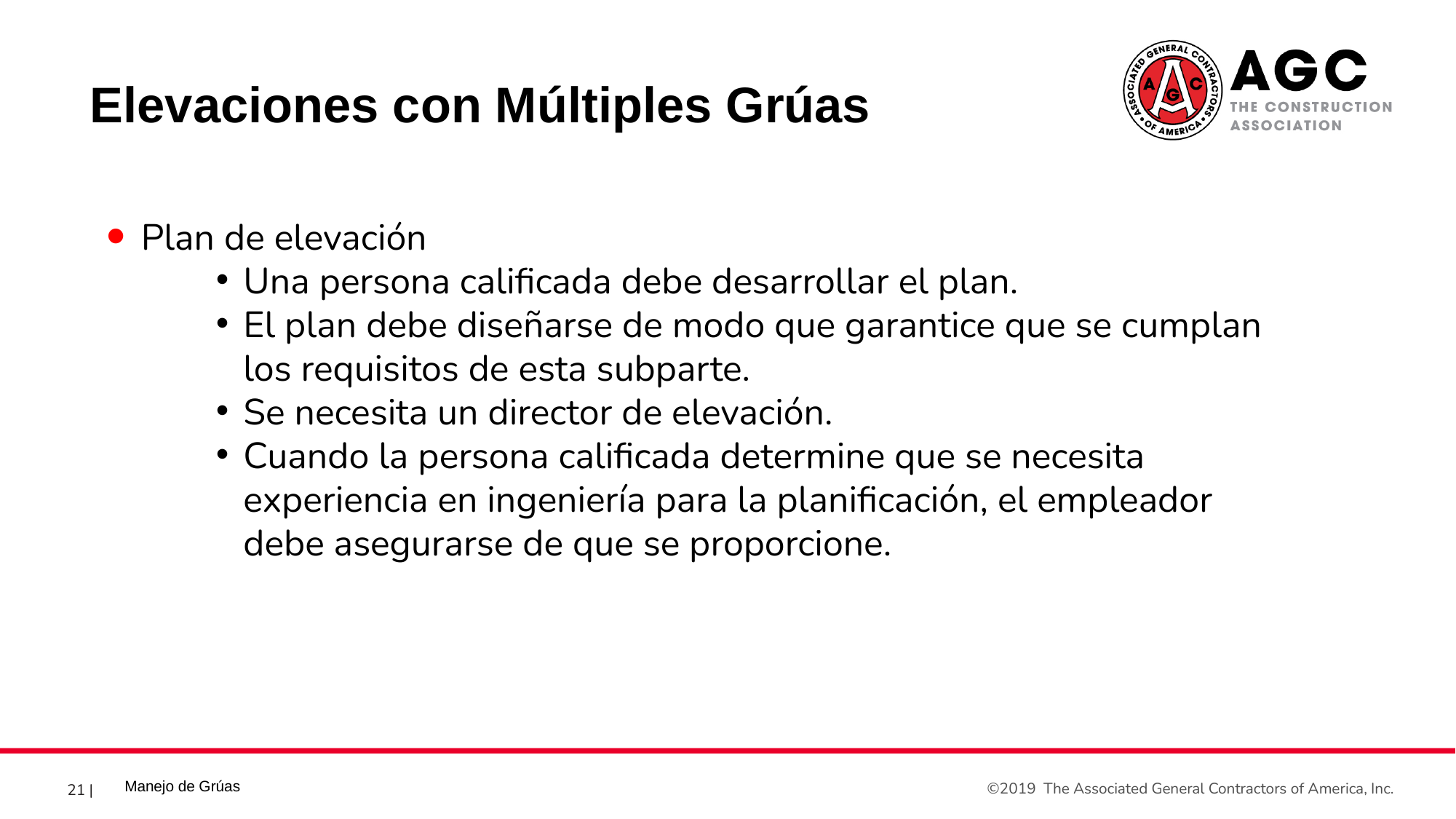

Elevaciones con Múltiples Grúas

Plan de elevación
Una persona calificada debe desarrollar el plan.
El plan debe diseñarse de modo que garantice que se cumplan los requisitos de esta subparte.
Se necesita un director de elevación.
Cuando la persona calificada determine que se necesita experiencia en ingeniería para la planificación, el empleador debe asegurarse de que se proporcione.
Manejo de Grúas